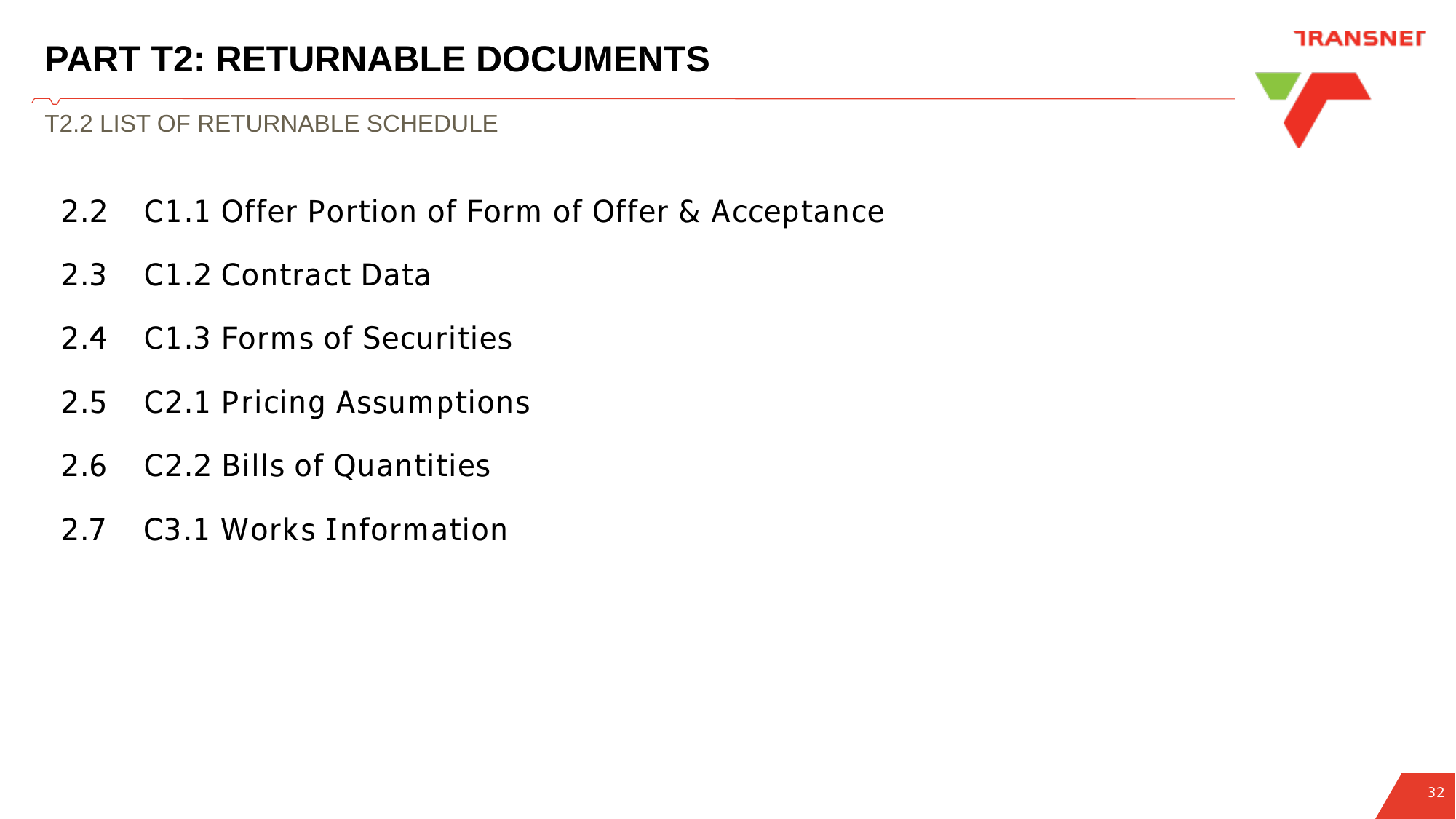

# PART T2: RETURNABLE DOCUMENTS
T2.2 LIST OF RETURNABLE SCHEDULE
2.2    C1.1 Offer Portion of Form of Offer & Acceptance
2.3    C1.2 Contract Data
2.4    C1.3 Forms of Securities
2.5    C2.1 Pricing Assumptions
2.6    C2.2 Bills of Quantities
2.7    C3.1 Works Information